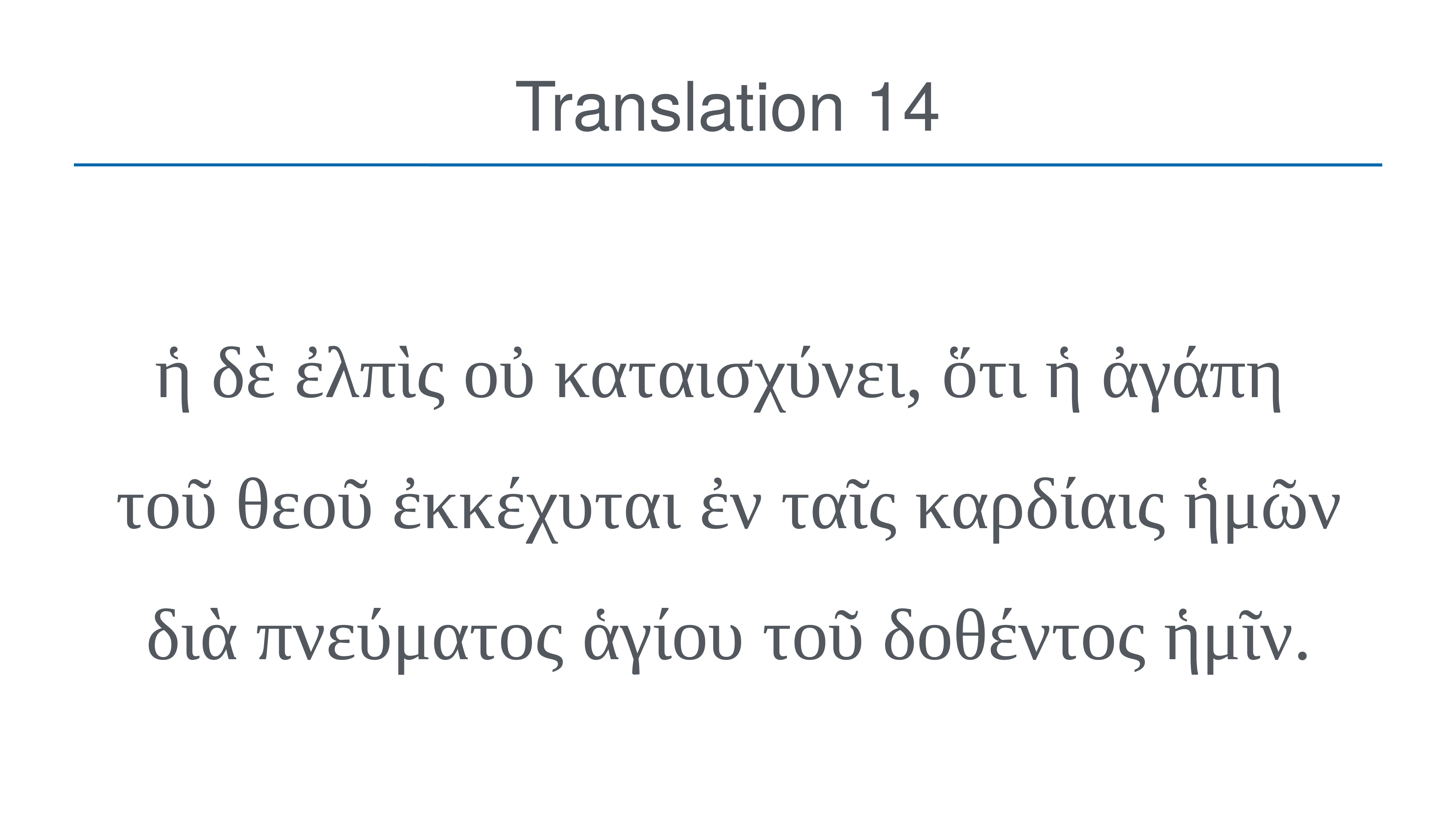

# Translation 14
ἡ δὲ ἐλπὶς οὐ καταισχύνει, ὅτι ἡ ἀγάπη
τοῦ θεοῦ ἐκκέχυται ἐν ταῖς καρδίαις ἡμῶν διὰ πνεύματος ἁγίου τοῦ δοθέντος ἡμῖν.